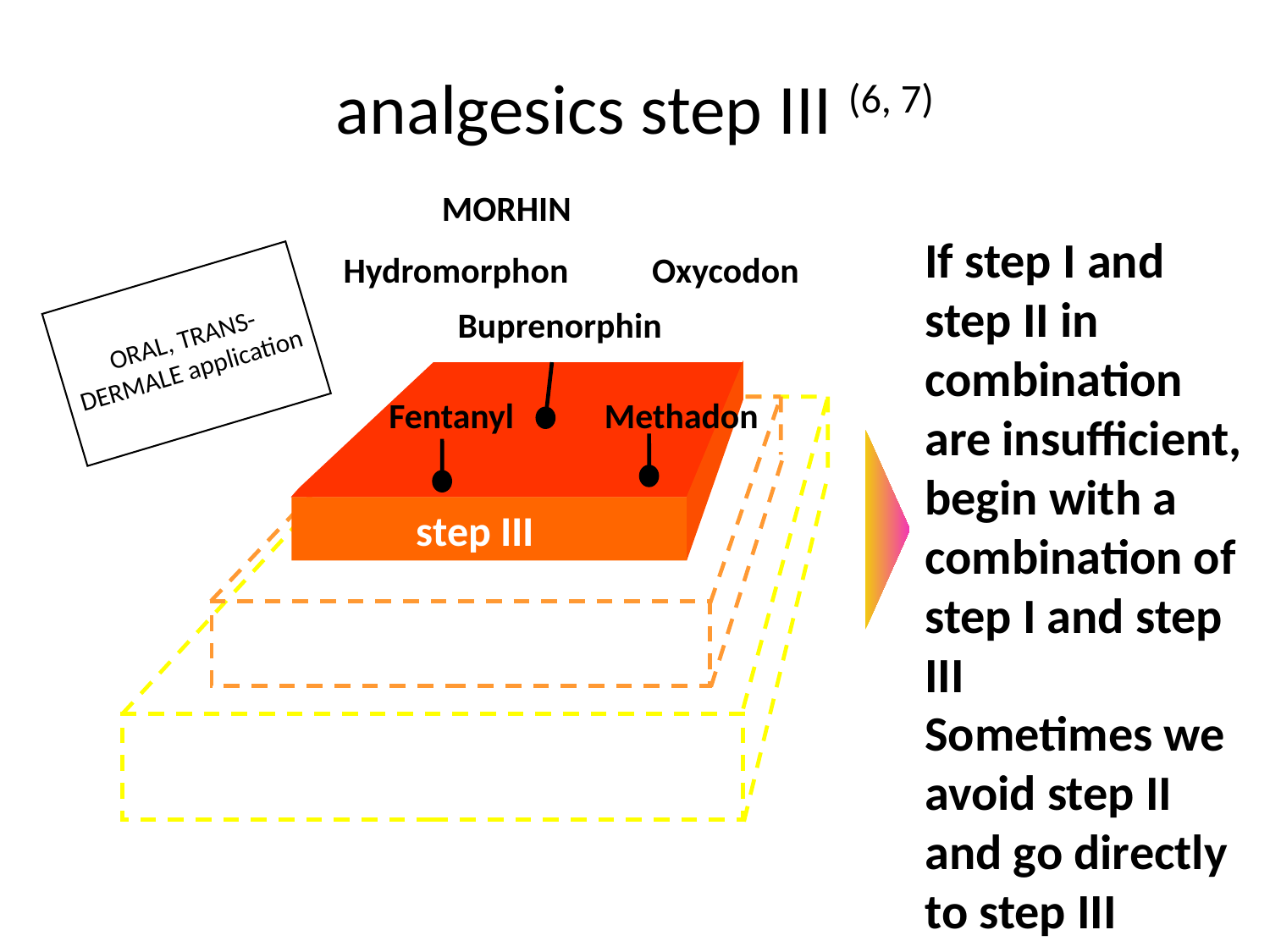

analgesics step III (6, 7)
MORHIN
If step I and step II in combination are insufficient,
begin with a combination of step I and step III
Sometimes we avoid step II and go directly to step III
Hydromorphon
Oxycodon
ORAL, TRANS-
DERMALE application
Buprenorphin

Methadon
Fentanyl

step III

Keine Schmerzerleichterung mit
Medikamenten der Stufe I und II